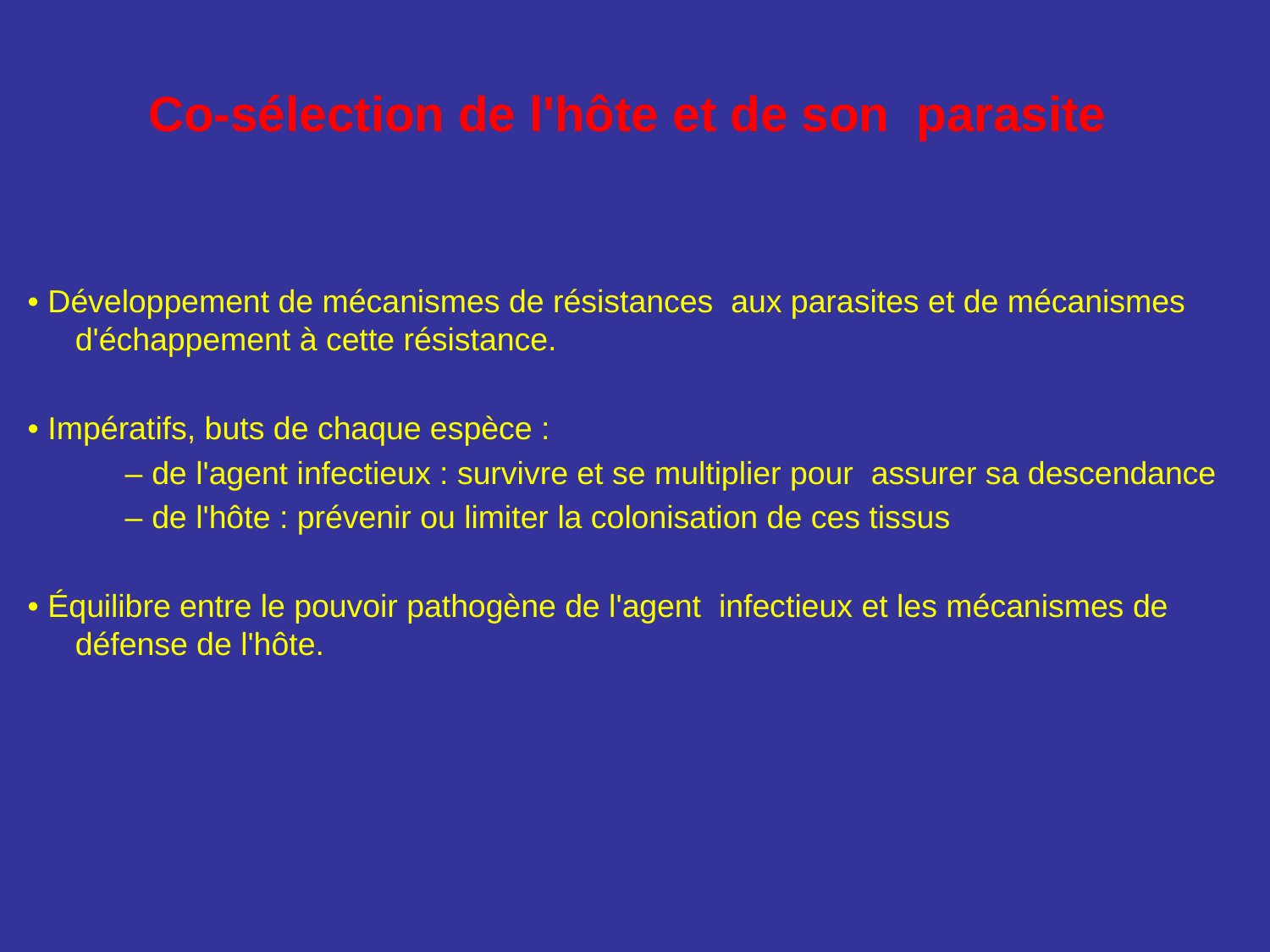

Co-sélection de l'hôte et de son  parasite

• Développement de mécanismes de résistances  aux parasites et de mécanismes d'échappement à cette résistance.

• Impératifs, buts de chaque espèce :
           – de l'agent infectieux : survivre et se multiplier pour  assurer sa descendance
           – de l'hôte : prévenir ou limiter la colonisation de ces tissus

• Équilibre entre le pouvoir pathogène de l'agent  infectieux et les mécanismes de défense de l'hôte.